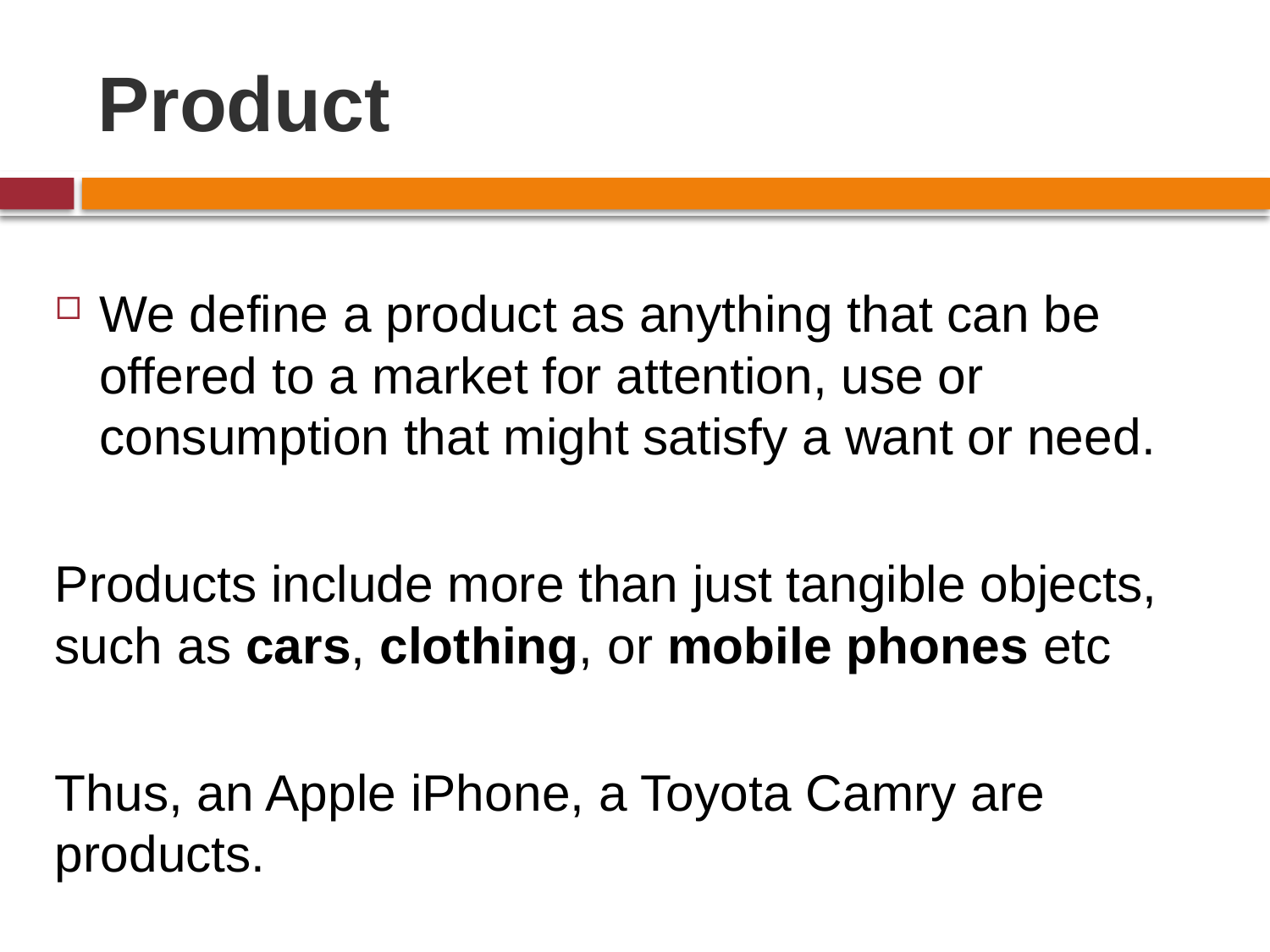

# Product
We define a product as anything that can be offered to a market for attention, use or consumption that might satisfy a want or need.

Products include more than just tangible objects, such as cars, clothing, or mobile phones etc

Thus, an Apple iPhone, a Toyota Camry are products.